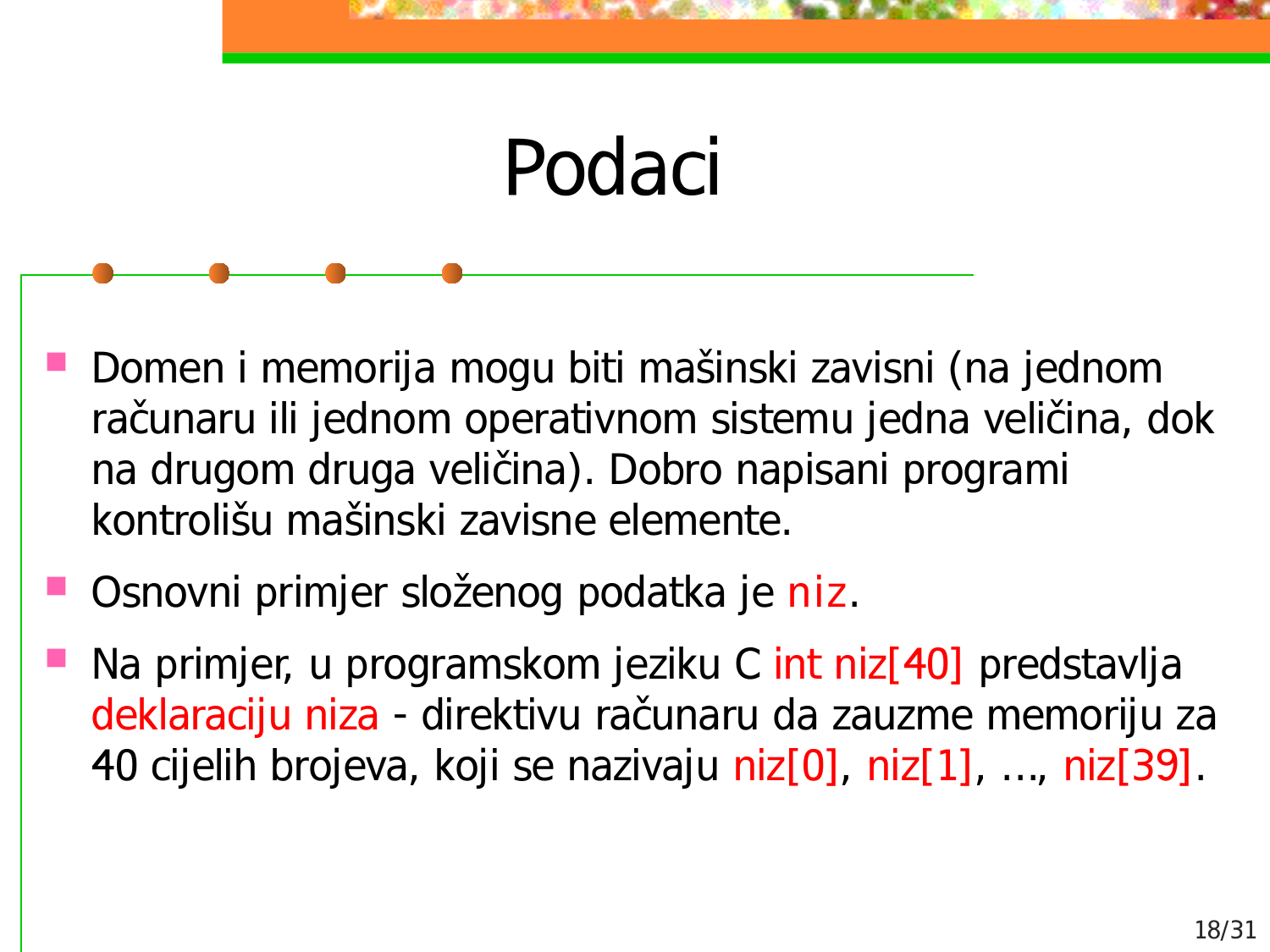

# Podaci
Domen i memorija mogu biti mašinski zavisni (na jednom računaru ili jednom operativnom sistemu jedna veličina, dok na drugom druga veličina). Dobro napisani programi kontrolišu mašinski zavisne elemente.
Osnovni primjer složenog podatka je niz.
Na primjer, u programskom jeziku C int niz[40] predstavlja deklaraciju niza - direktivu računaru da zauzme memoriju za 40 cijelih brojeva, koji se nazivaju niz[0], niz[1], ..., niz[39].
18/31